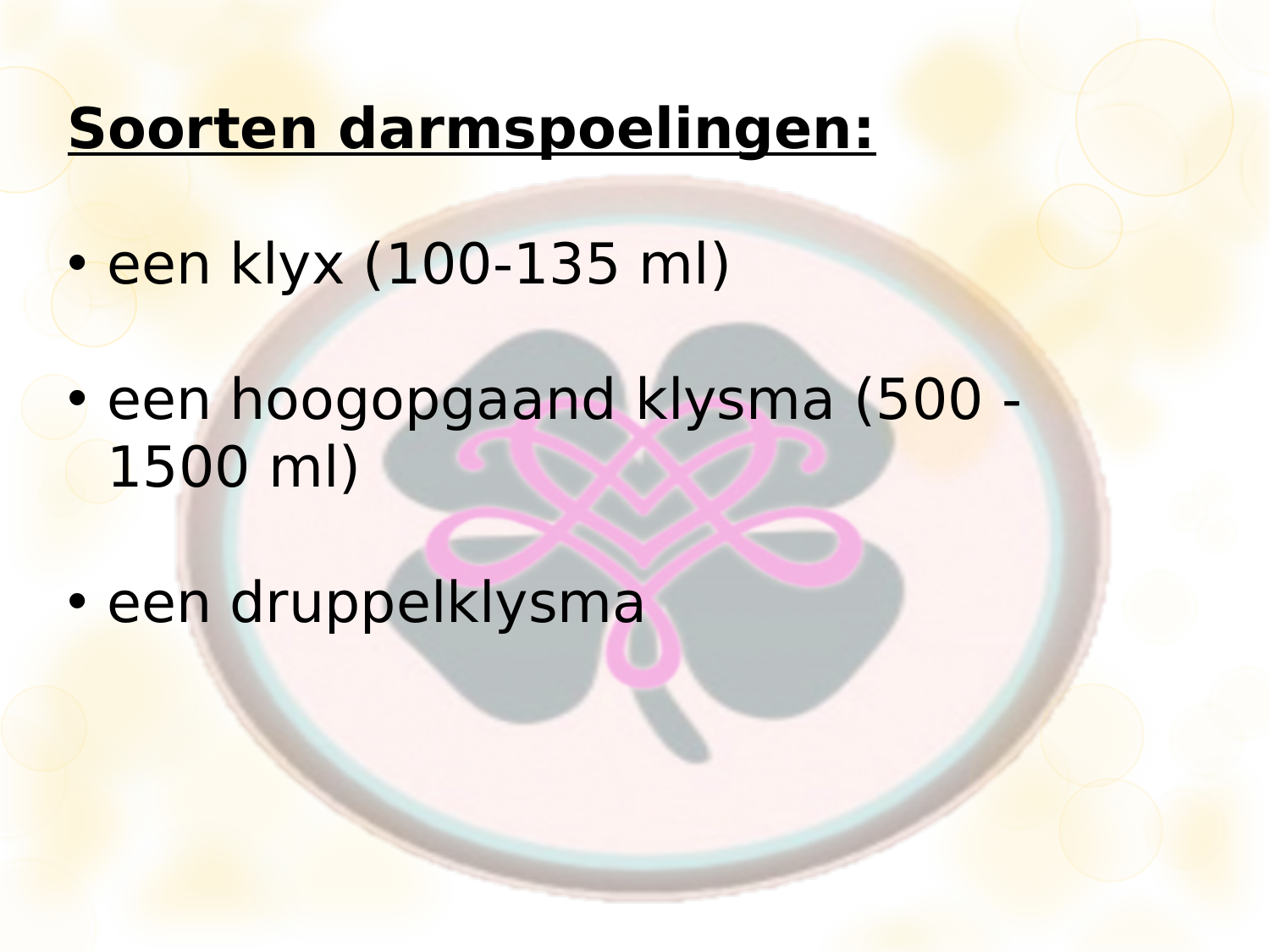

Soorten darmspoelingen:

een klyx (100-135 ml)

een hoogopgaand klysma (500 -1500 ml)

een druppelklysma